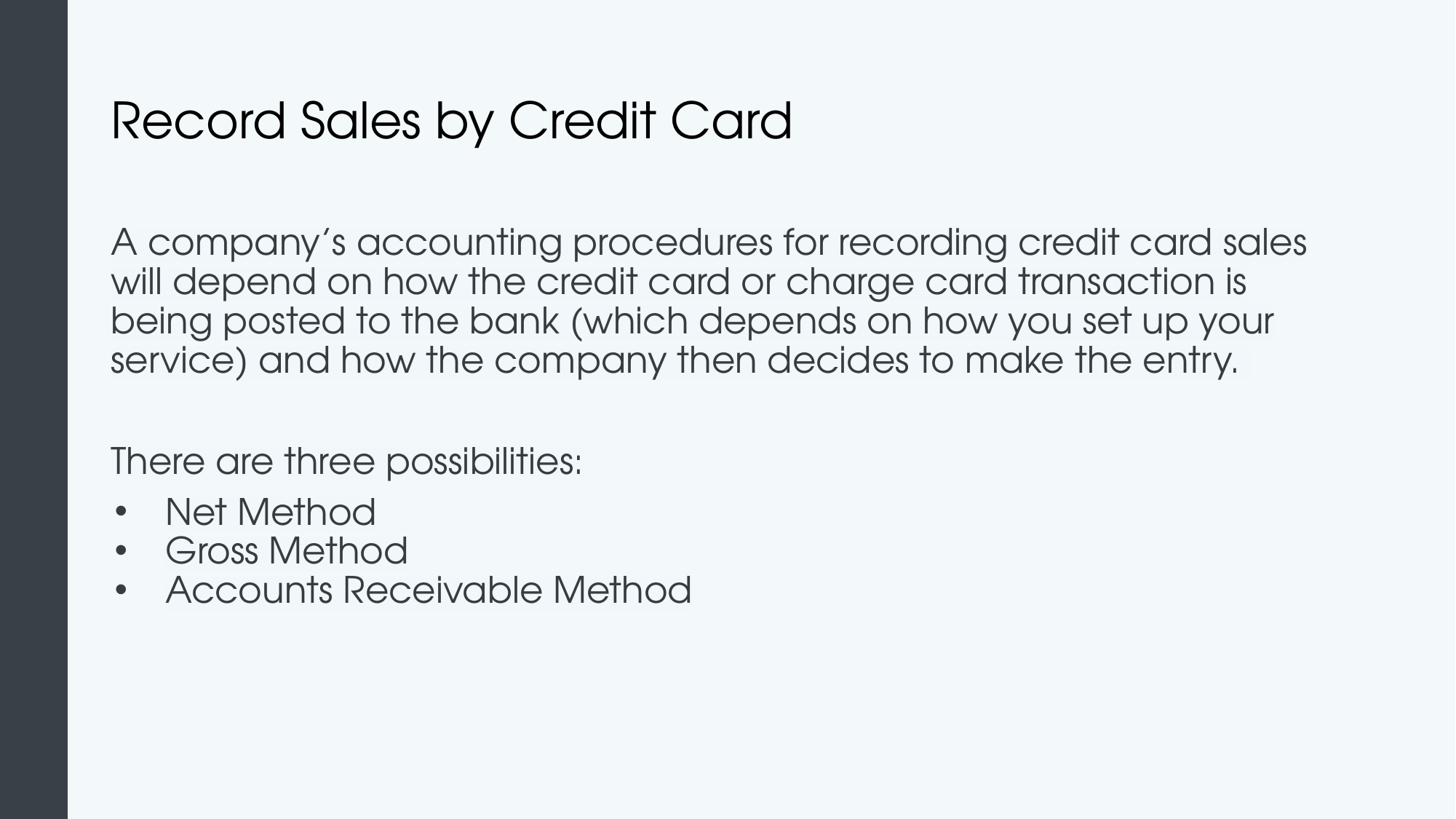

# Record Sales by Credit Card
A company’s accounting procedures for recording credit card sales will depend on how the credit card or charge card transaction is being posted to the bank (which depends on how you set up your service) and how the company then decides to make the entry.

There are three possibilities:
Net Method
Gross Method
Accounts Receivable Method